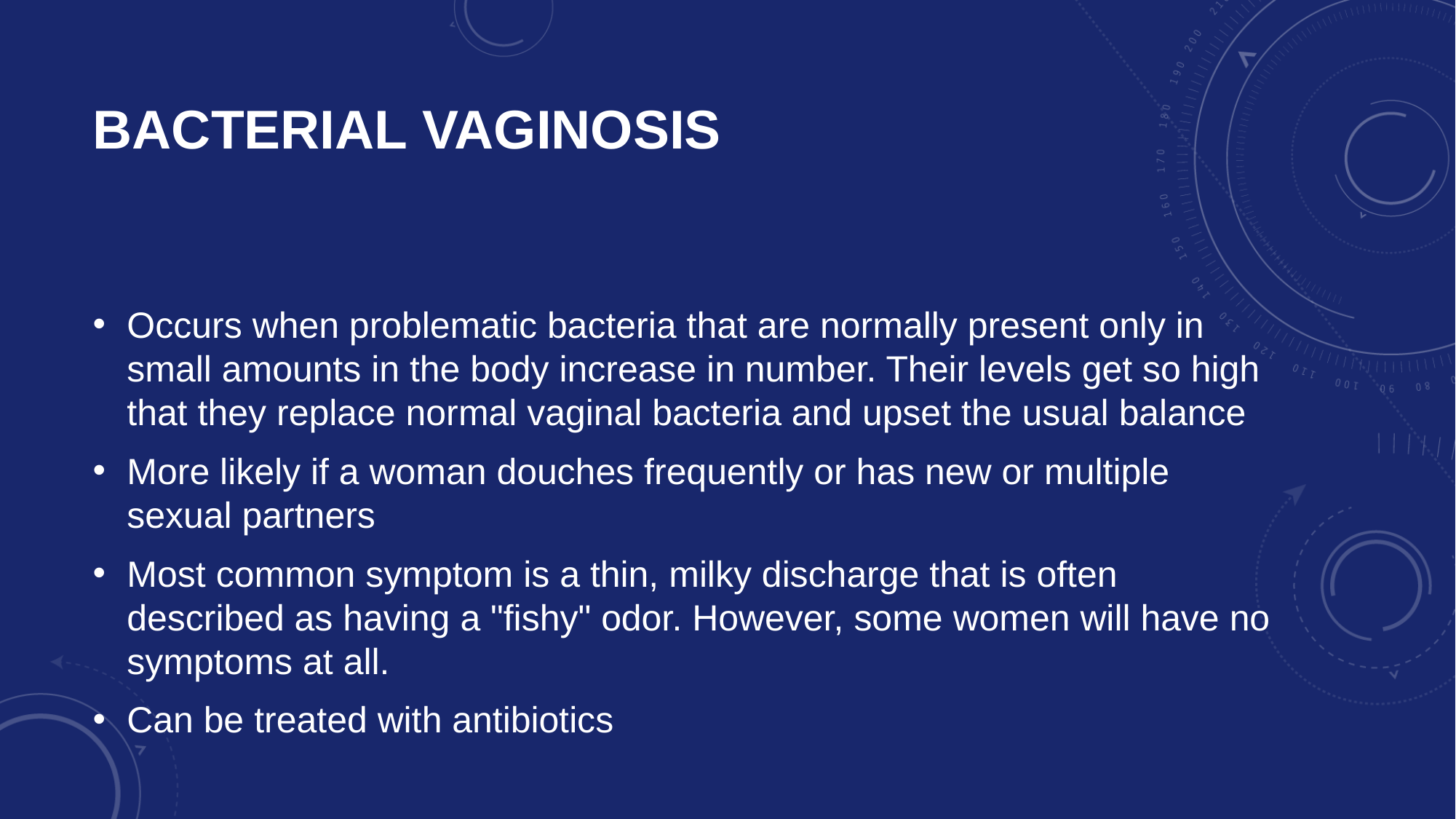

# Bacterial Vaginosis
Occurs when problematic bacteria that are normally present only in small amounts in the body increase in number. Their levels get so high that they replace normal vaginal bacteria and upset the usual balance
More likely if a woman douches frequently or has new or multiple sexual partners
Most common symptom is a thin, milky discharge that is often described as having a "fishy" odor. However, some women will have no symptoms at all.
Can be treated with antibiotics